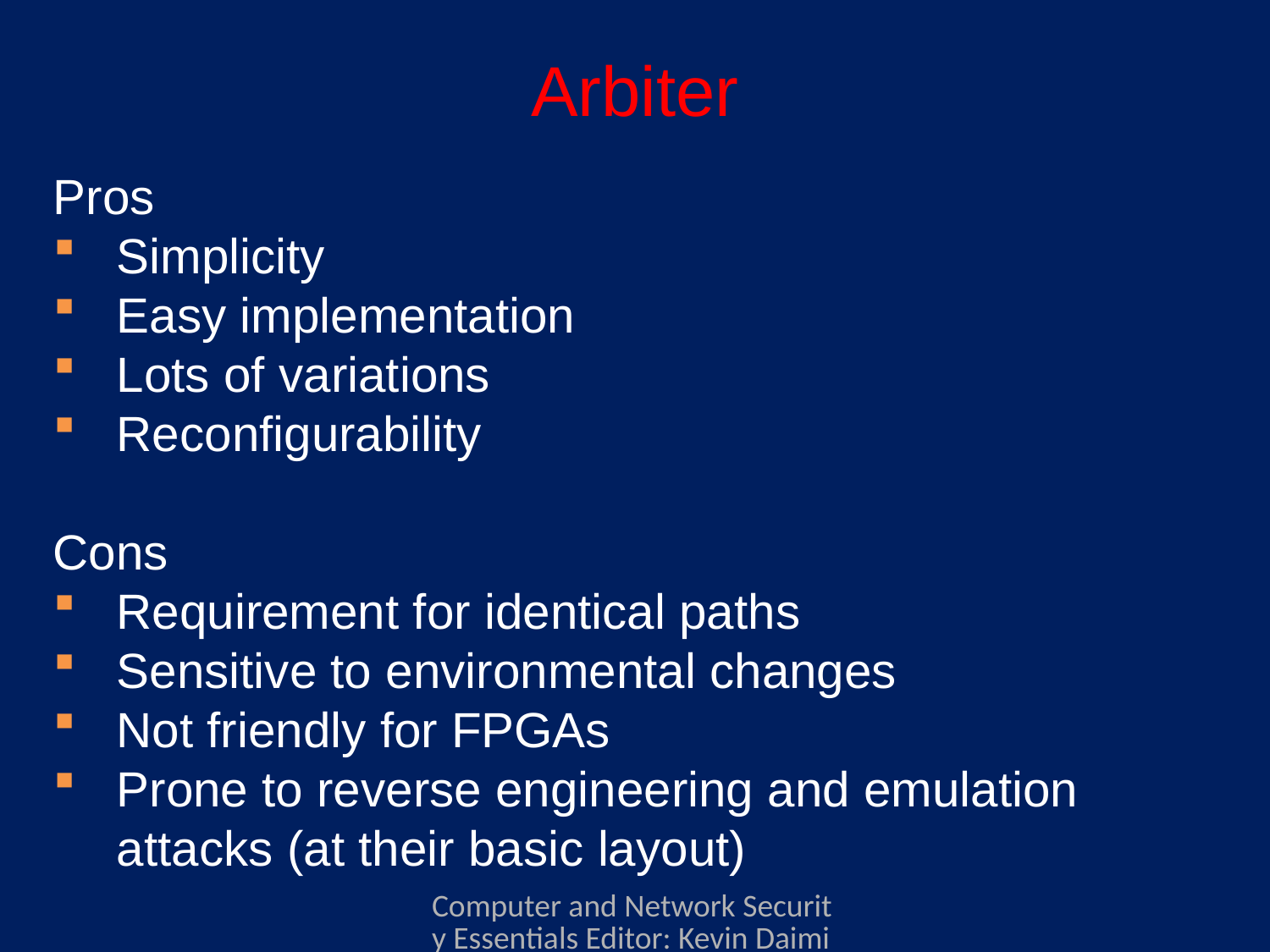

# Arbiter
Pros
Simplicity
Easy implementation
Lots of variations
Reconfigurability

Cons
Requirement for identical paths
Sensitive to environmental changes
Not friendly for FPGAs
Prone to reverse engineering and emulation attacks (at their basic layout)
Computer and Network Security Essentials Editor: Kevin Daimi Associate Editors: Guillermo Francia, Levent Ertaul, Luis H. Encinas, Eman El-Sheikh Published by Springer